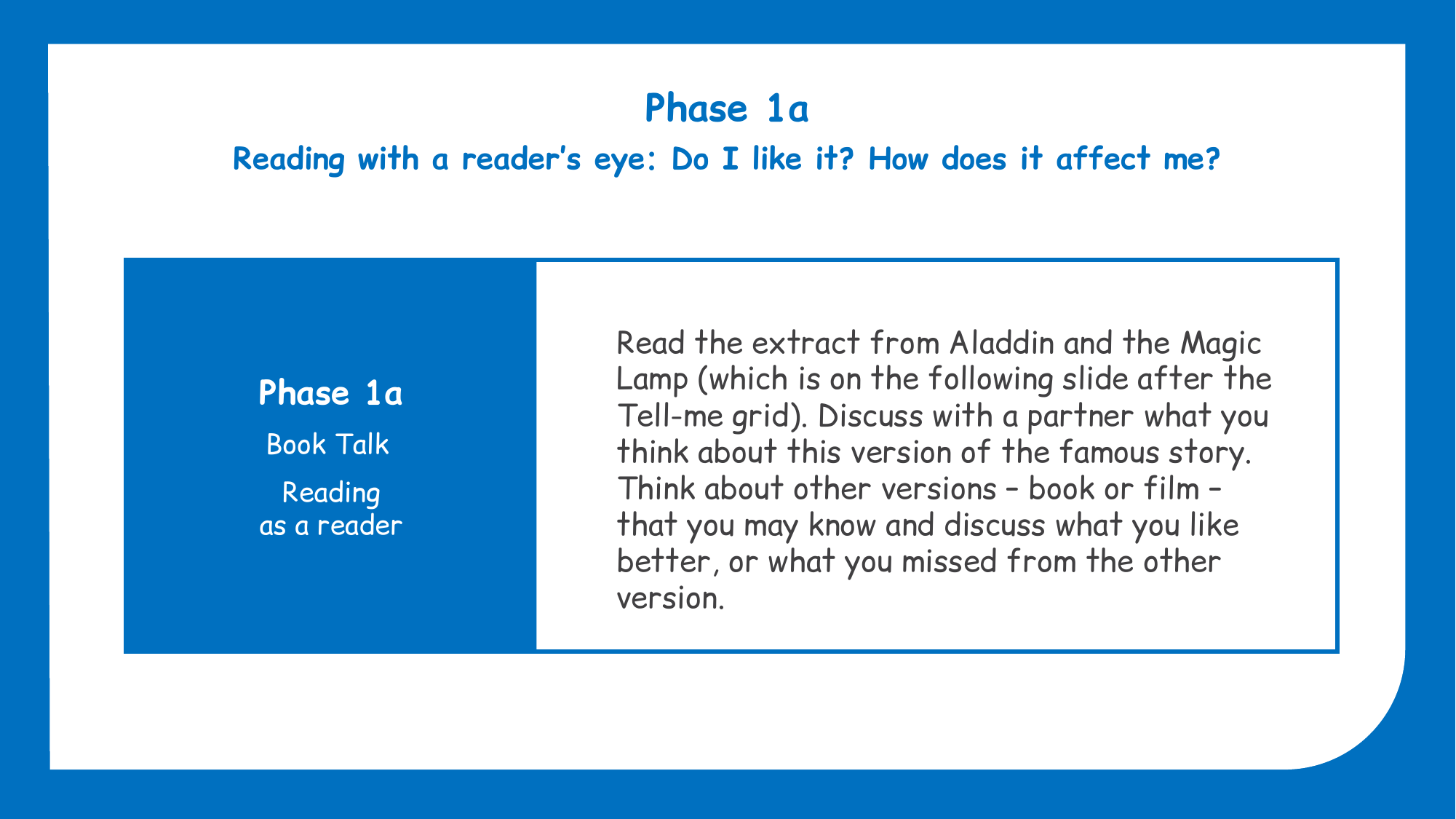

Phase 1a
Reading with a reader’s eye: Do I like it? How does it affect me?

Phase 1a
Book Talk
Reading
as a reader
Read the extract from Aladdin and the Magic Lamp (which is on the following slide after the Tell-me grid). Discuss with a partner what you think about this version of the famous story. Think about other versions – book or film – that you may know and discuss what you like better, or what you missed from the other version.